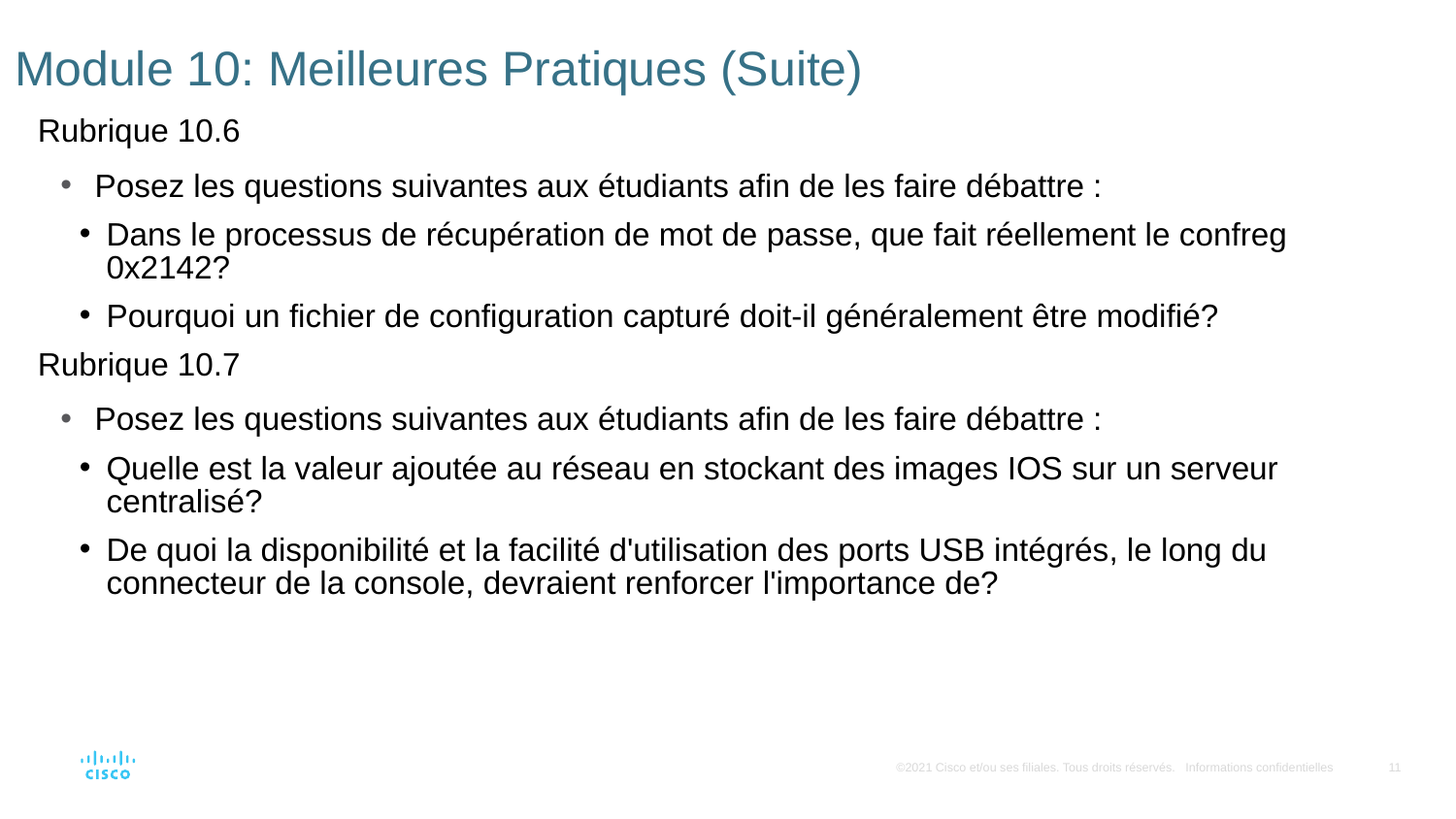

# Module 10: Meilleures Pratiques (Suite)
Rubrique 10.6
Posez les questions suivantes aux étudiants afin de les faire débattre :
Dans le processus de récupération de mot de passe, que fait réellement le confreg 0x2142?
Pourquoi un fichier de configuration capturé doit-il généralement être modifié?
Rubrique 10.7
Posez les questions suivantes aux étudiants afin de les faire débattre :
Quelle est la valeur ajoutée au réseau en stockant des images IOS sur un serveur centralisé?
De quoi la disponibilité et la facilité d'utilisation des ports USB intégrés, le long du connecteur de la console, devraient renforcer l'importance de?